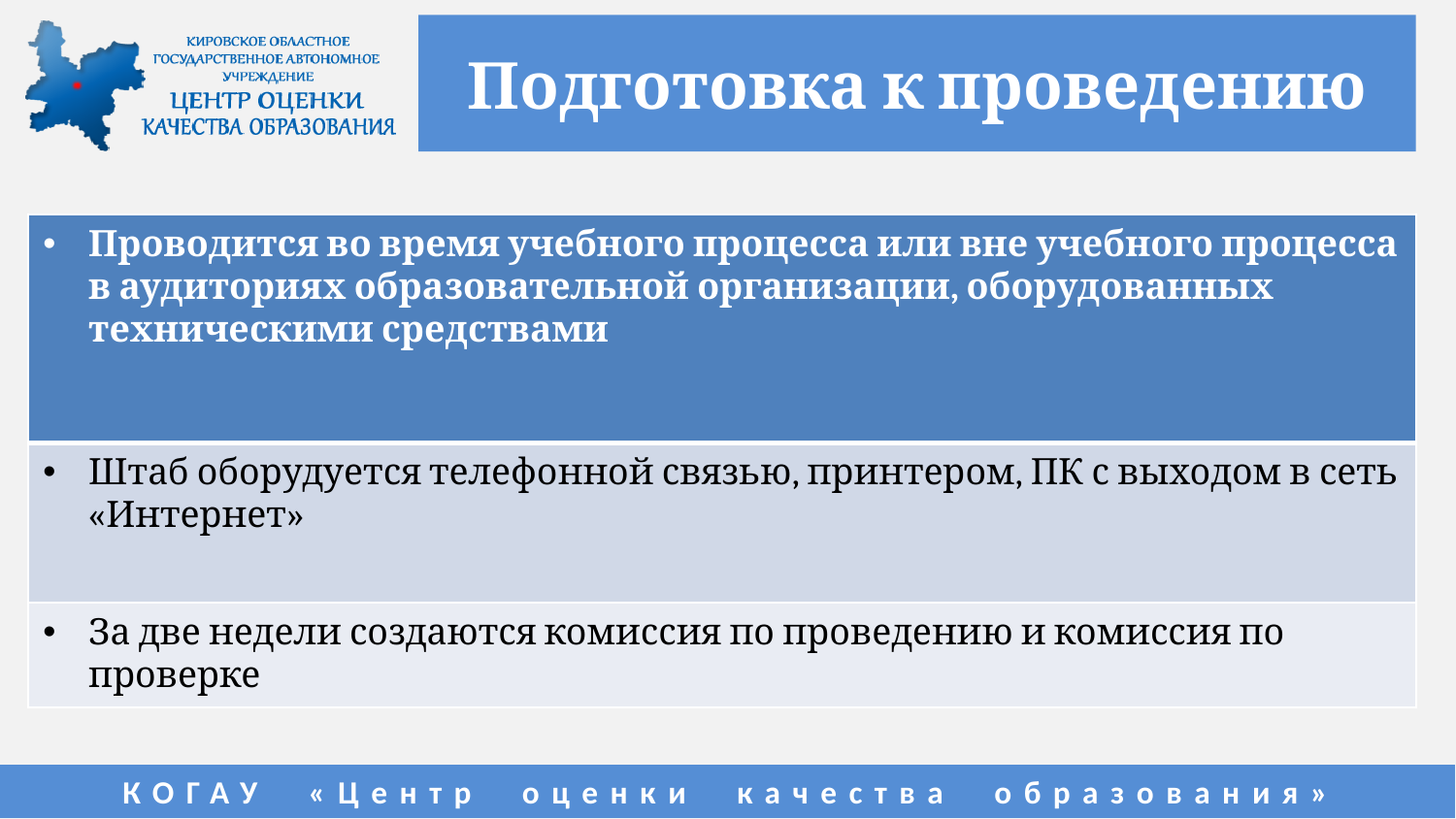

# Подготовка к проведению
| Проводится во время учебного процесса или вне учебного процесса в аудиториях образовательной организации, оборудованных техническими средствами |
| --- |
| Штаб оборудуется телефонной связью, принтером, ПК с выходом в сеть «Интернет» |
| За две недели создаются комиссия по проведению и комиссия по проверке |